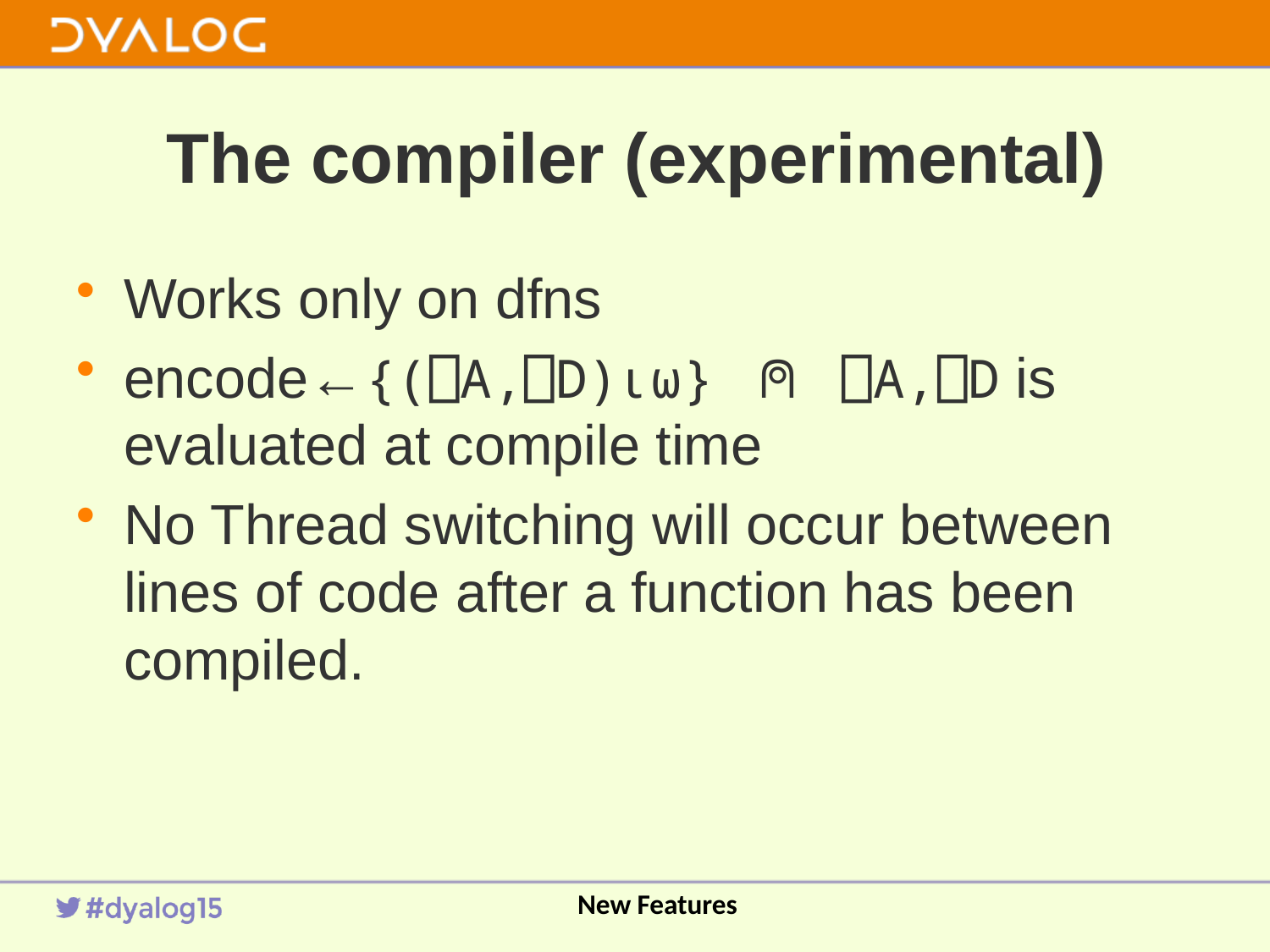

# The compiler (experimental)
Works only on dfns
encode←{(⎕A,⎕D)⍳⍵} ⍝ ⎕A,⎕D is evaluated at compile time
No Thread switching will occur between lines of code after a function has been compiled.
New Features